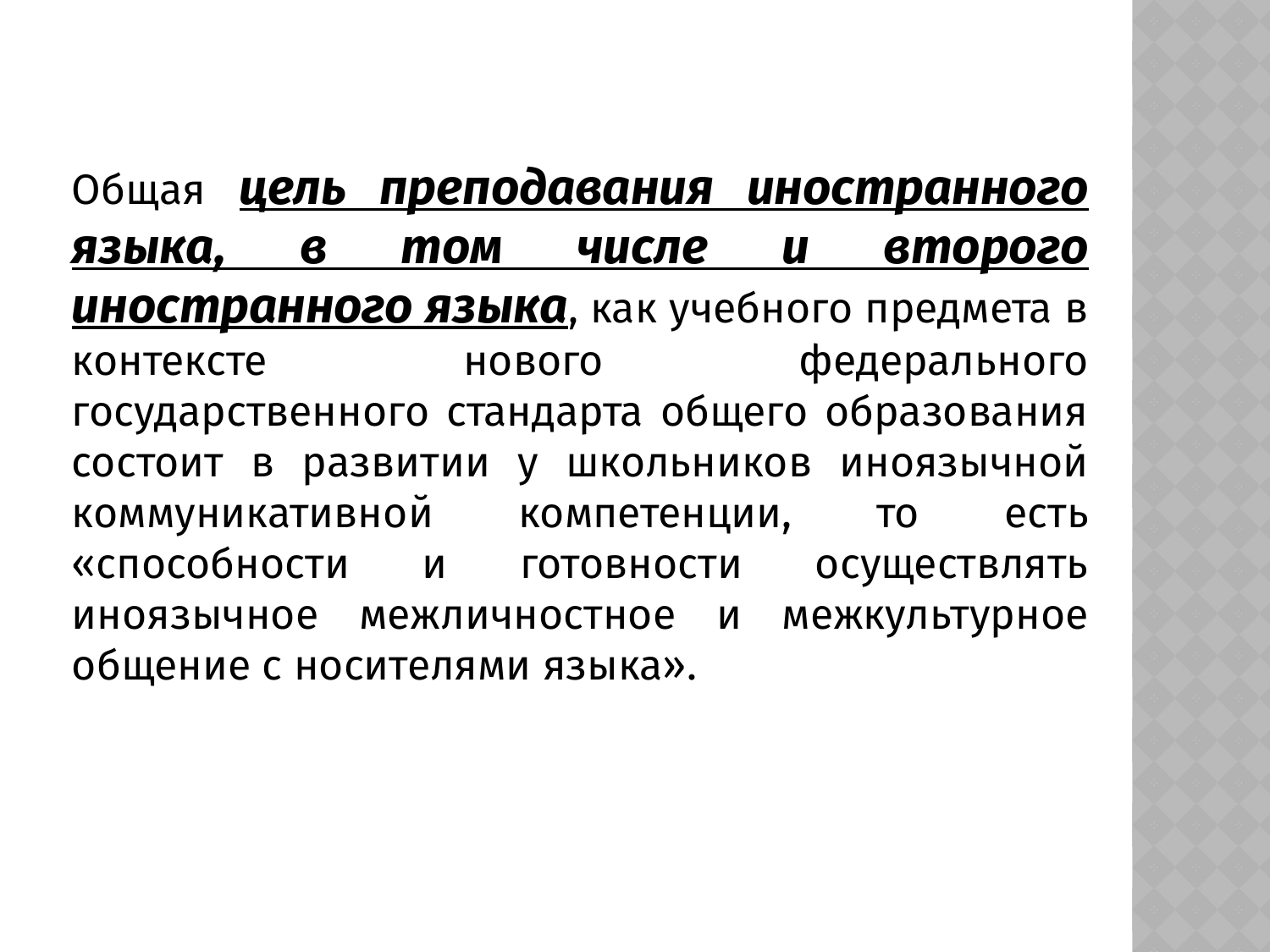

Общая цель преподавания иностранного языка, в том числе и второго иностранного языка, как учебного предмета в контексте нового федерального государственного стандарта общего образования состоит в развитии у школьников иноязычной коммуникативной компетенции, то есть «способности и готовности осуществлять иноязычное межличностное и межкультурное общение с носителями языка».